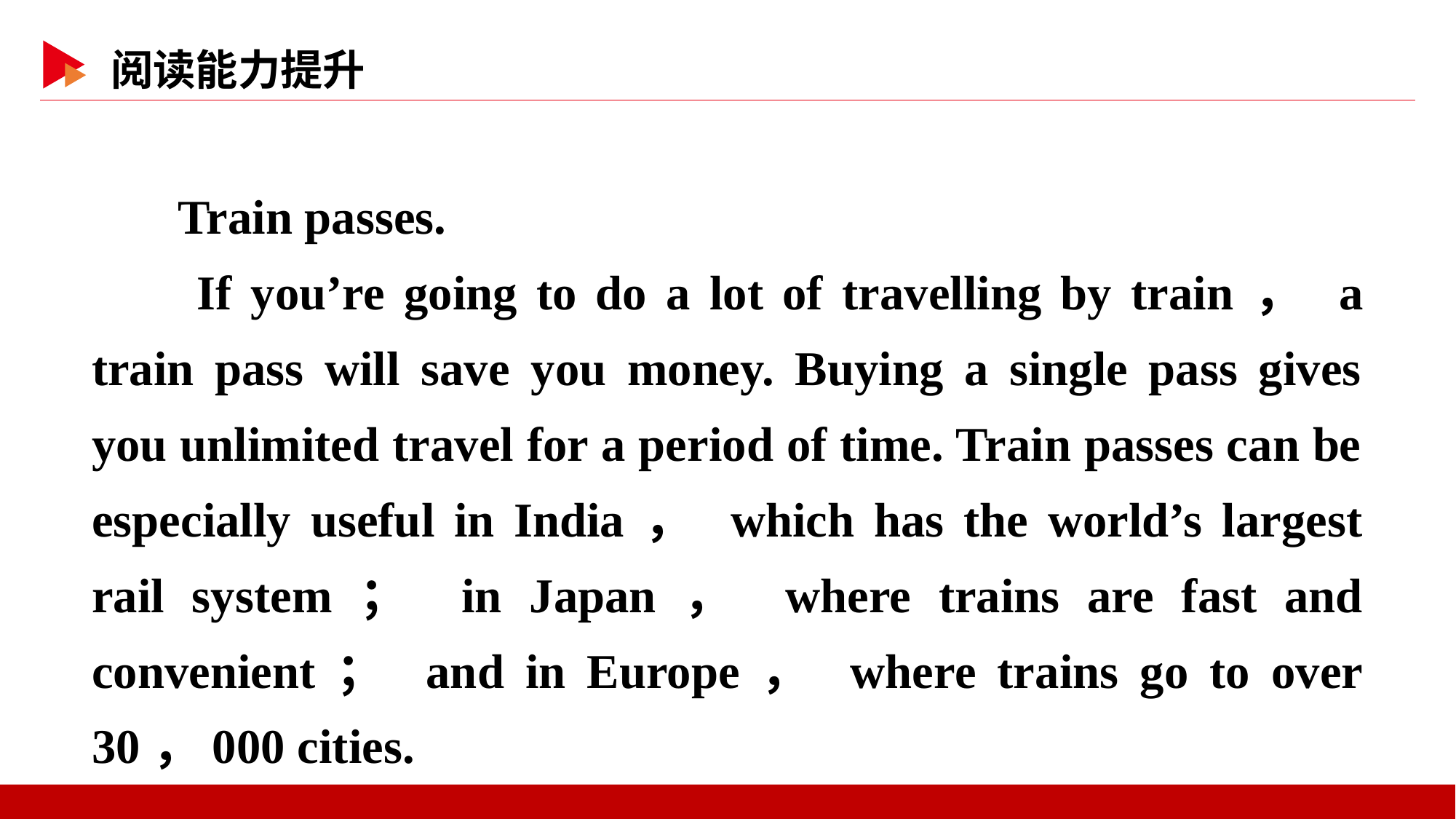

Train passes.
 If you’re going to do a lot of travelling by train， a train pass will save you money. Buying a single pass gives you unlimited travel for a period of time. Train passes can be especially useful in India， which has the world’s largest rail system； in Japan， where trains are fast and convenient； and in Europe， where trains go to over 30，000 cities.